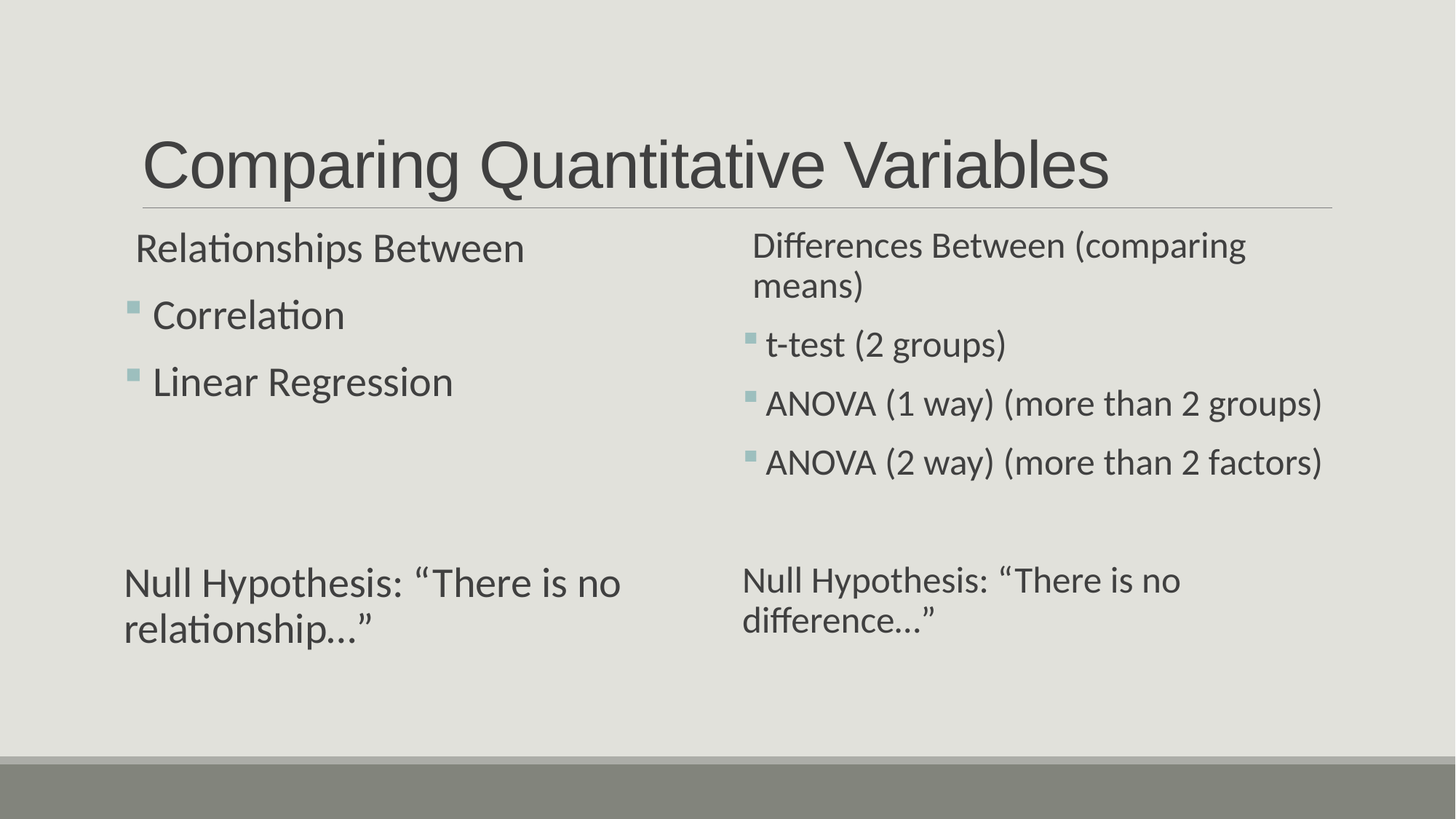

# Comparing Quantitative Variables
Relationships Between
 Correlation
 Linear Regression

Null Hypothesis: “There is no relationship…”
Differences Between (comparing means)
 t-test (2 groups)
 ANOVA (1 way) (more than 2 groups)
 ANOVA (2 way) (more than 2 factors)

Null Hypothesis: “There is no difference…”